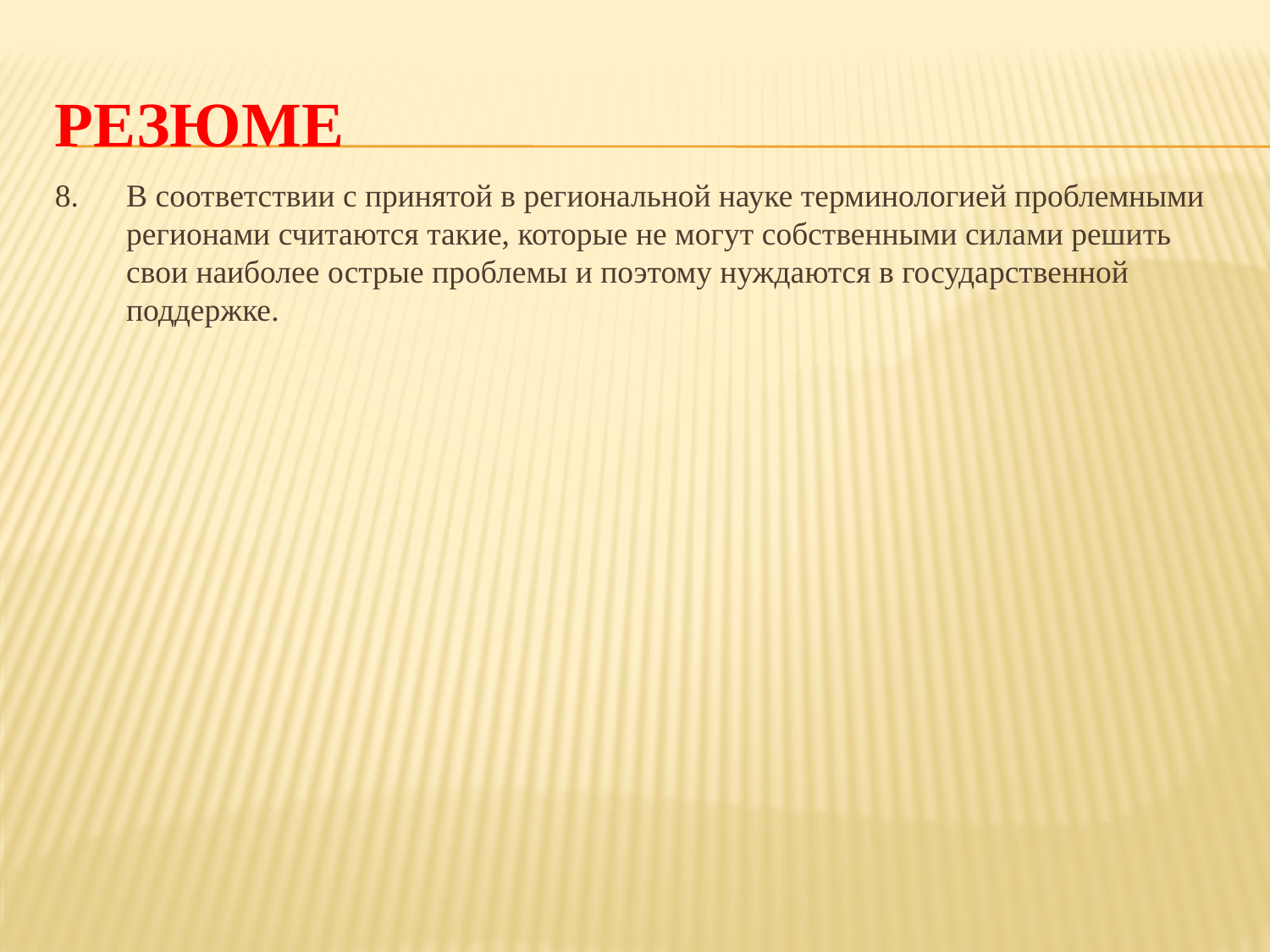

# резюме
В соответствии с принятой в региональной науке терминологией проблемными регионами считаются такие, которые не могут собственными силами решить свои наиболее острые проблемы и поэтому нуждаются в государственной поддержке.